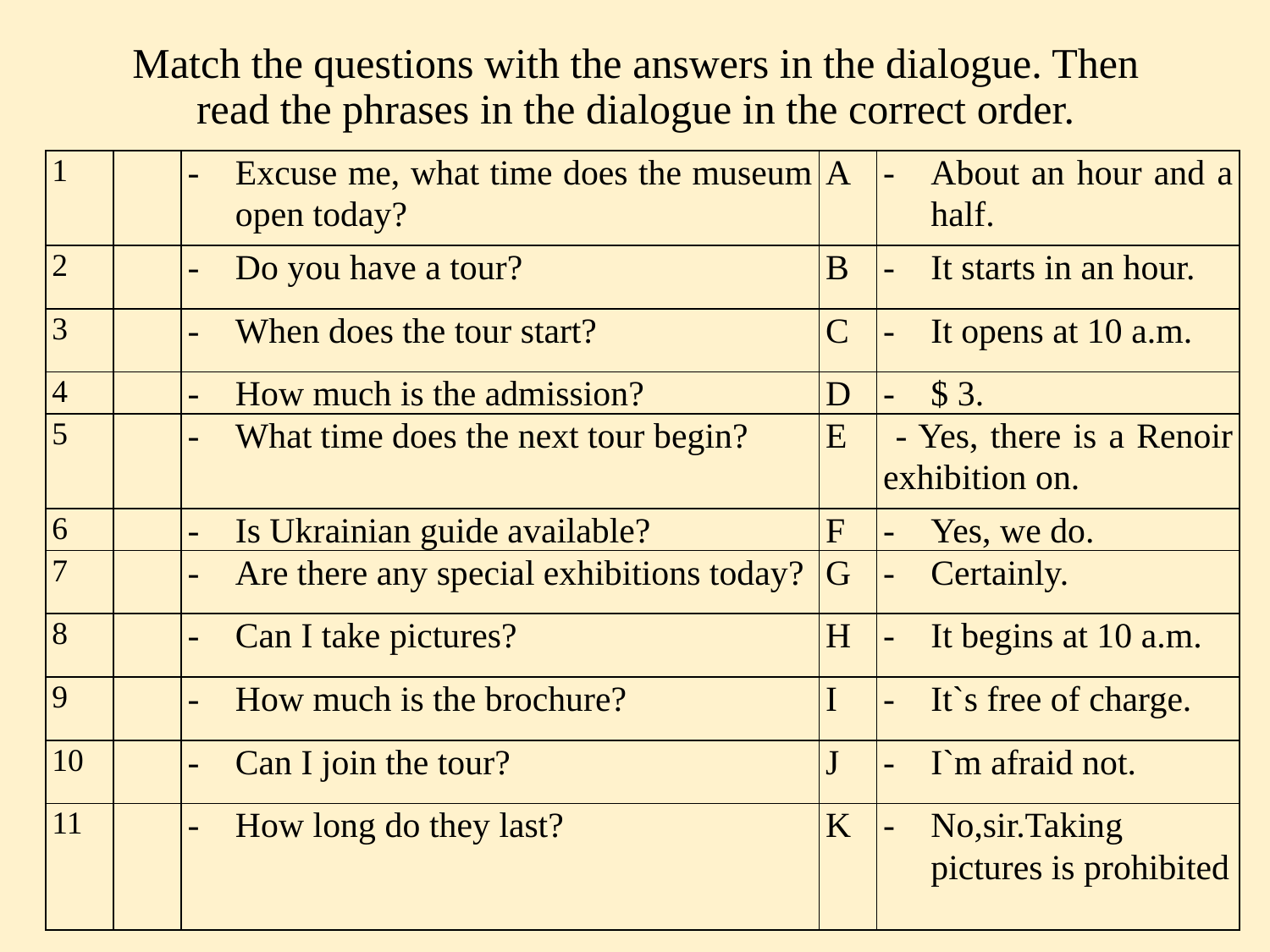

# Match the questions with the answers in the dialogue. Then read the phrases in the dialogue in the correct order.
| 1 |  | Excuse me, what time does the museum open today? | A | About an hour and a half. |
| --- | --- | --- | --- | --- |
| 2 |  | Do you have a tour? | B | It starts in an hour. |
| 3 |  | When does the tour start? | С | It opens at 10 a.m. |
| 4 |  | How much is the admission? | D | $ 3. |
| 5 |  | What time does the next tour begin? | E | - Yes, there is a Renoir exhibition on. |
| 6 |  | Is Ukrainian guide available? | F | Yes, we do. |
| 7 |  | Are there any special exhibitions today? | G | Certainly. |
| 8 |  | Can I take pictures? | H | It begins at 10 a.m. |
| 9 |  | How much is the brochure? | I | It`s free of charge. |
| 10 |  | Can I join the tour? | J | I`m afraid not. |
| 11 |  | How long do they last? | K | No,sir.Taking pictures is prohibited |